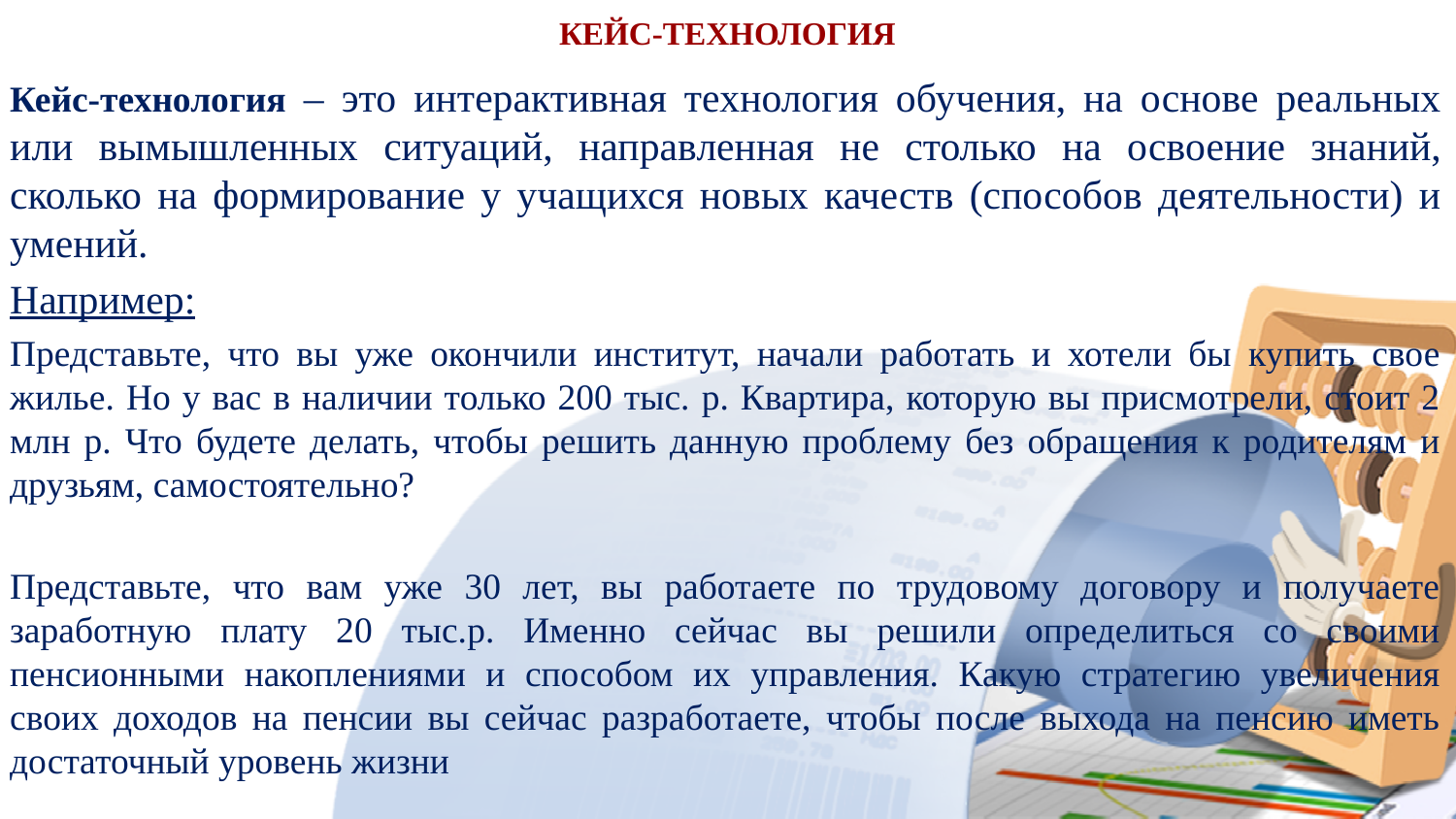

# КЕЙС-ТЕХНОЛОГИЯ
Кейс-технология – это интерактивная технология обучения, на основе реальных или вымышленных ситуаций, направленная не столько на освоение знаний, сколько на формирование у учащихся новых качеств (способов деятельности) и умений.
Например:
Представьте, что вы уже окончили институт, начали работать и хотели бы купить свое жилье. Но у вас в наличии только 200 тыс. р. Квартира, которую вы присмотрели, стоит 2 млн р. Что будете делать, чтобы решить данную проблему без обращения к родителям и друзьям, самостоятельно?

Представьте, что вам уже 30 лет, вы работаете по трудовому договору и получаете заработную плату 20 тыс.р. Именно сейчас вы решили определиться со своими пенсионными накоплениями и способом их управления. Какую стратегию увеличения своих доходов на пенсии вы сейчас разработаете, чтобы после выхода на пенсию иметь достаточный уровень жизни
31